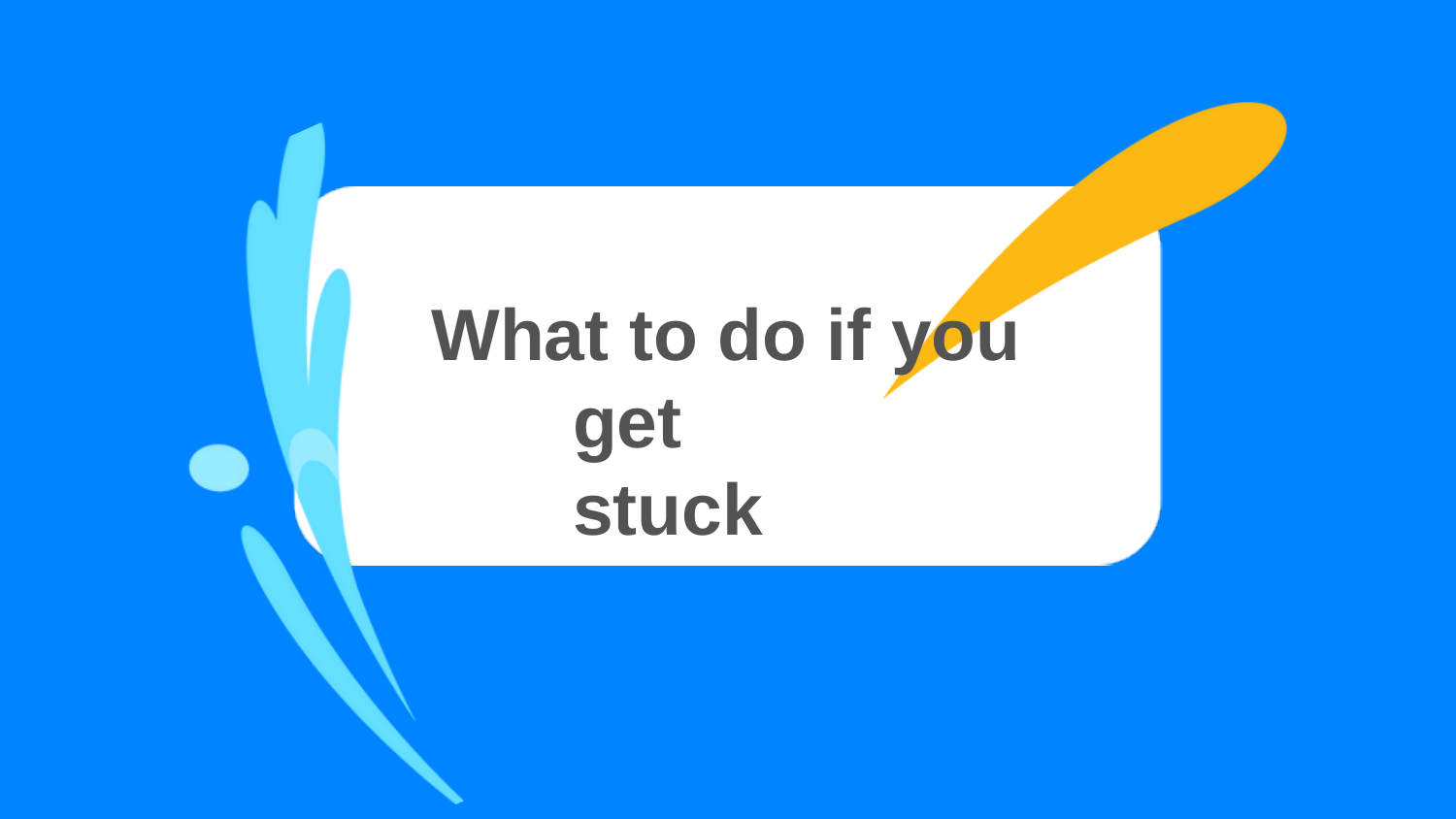

What to do if you

get stuck